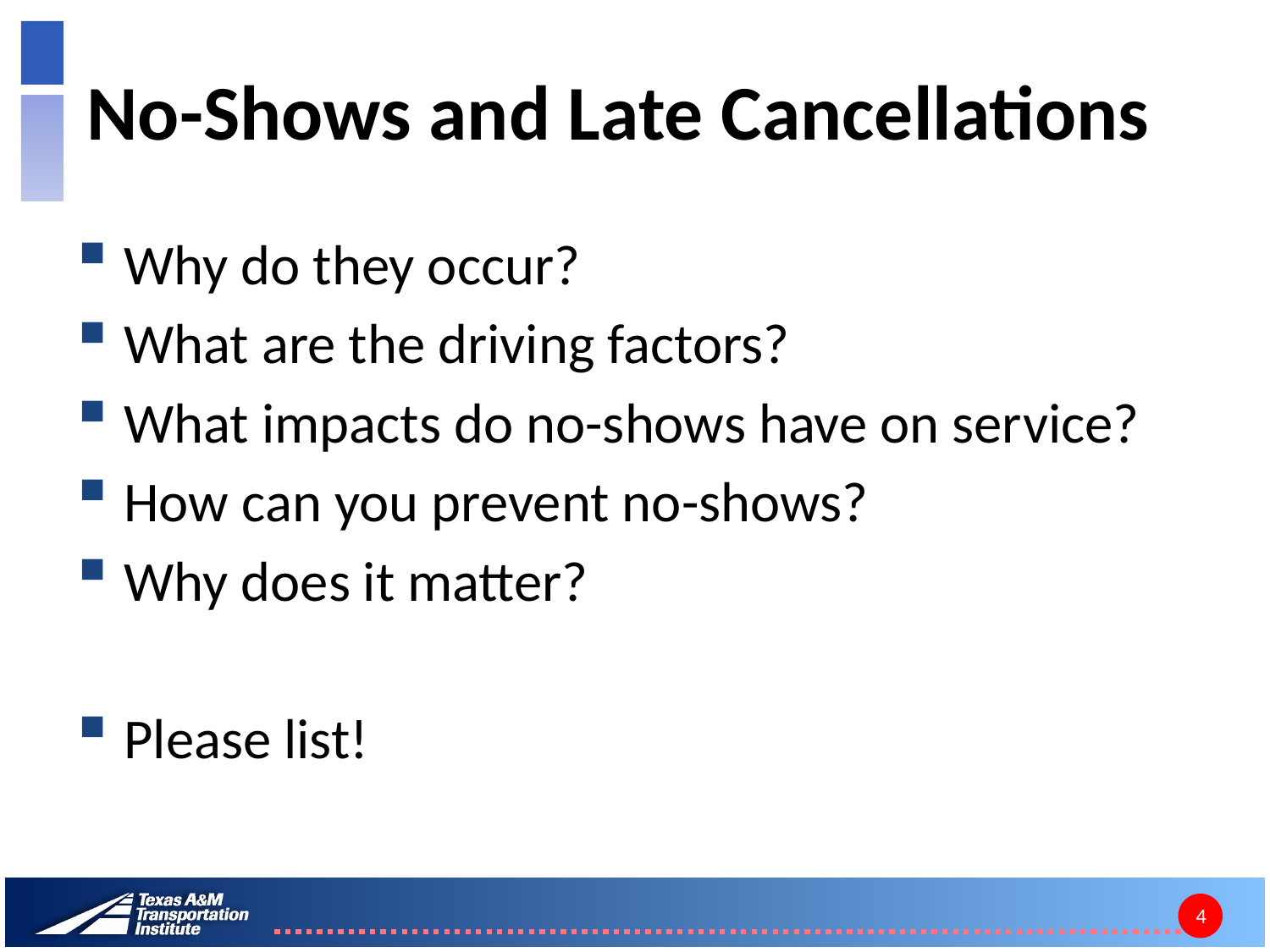

# No-Shows and Late Cancellations
Why do they occur?
What are the driving factors?
What impacts do no-shows have on service?
How can you prevent no-shows?
Why does it matter?

Please list!
4